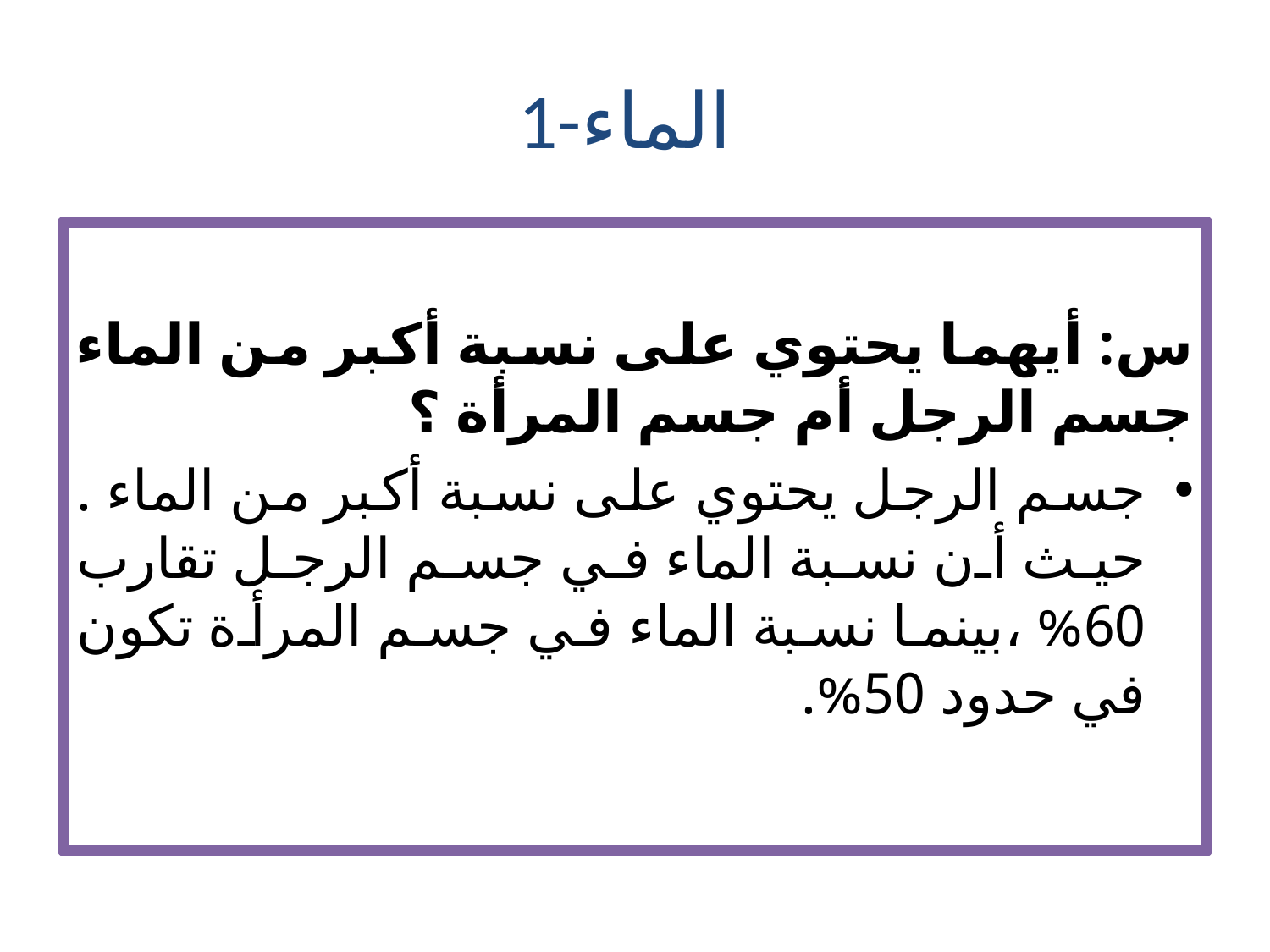

# 1-الماء

س: أيهما يحتوي على نسبة أكبر من الماء جسم الرجل أم جسم المرأة ؟
جسم الرجل يحتوي على نسبة أكبر من الماء . حيث أن نسبة الماء في جسم الرجل تقارب 60% ،بينما نسبة الماء في جسم المرأة تكون في حدود 50%.